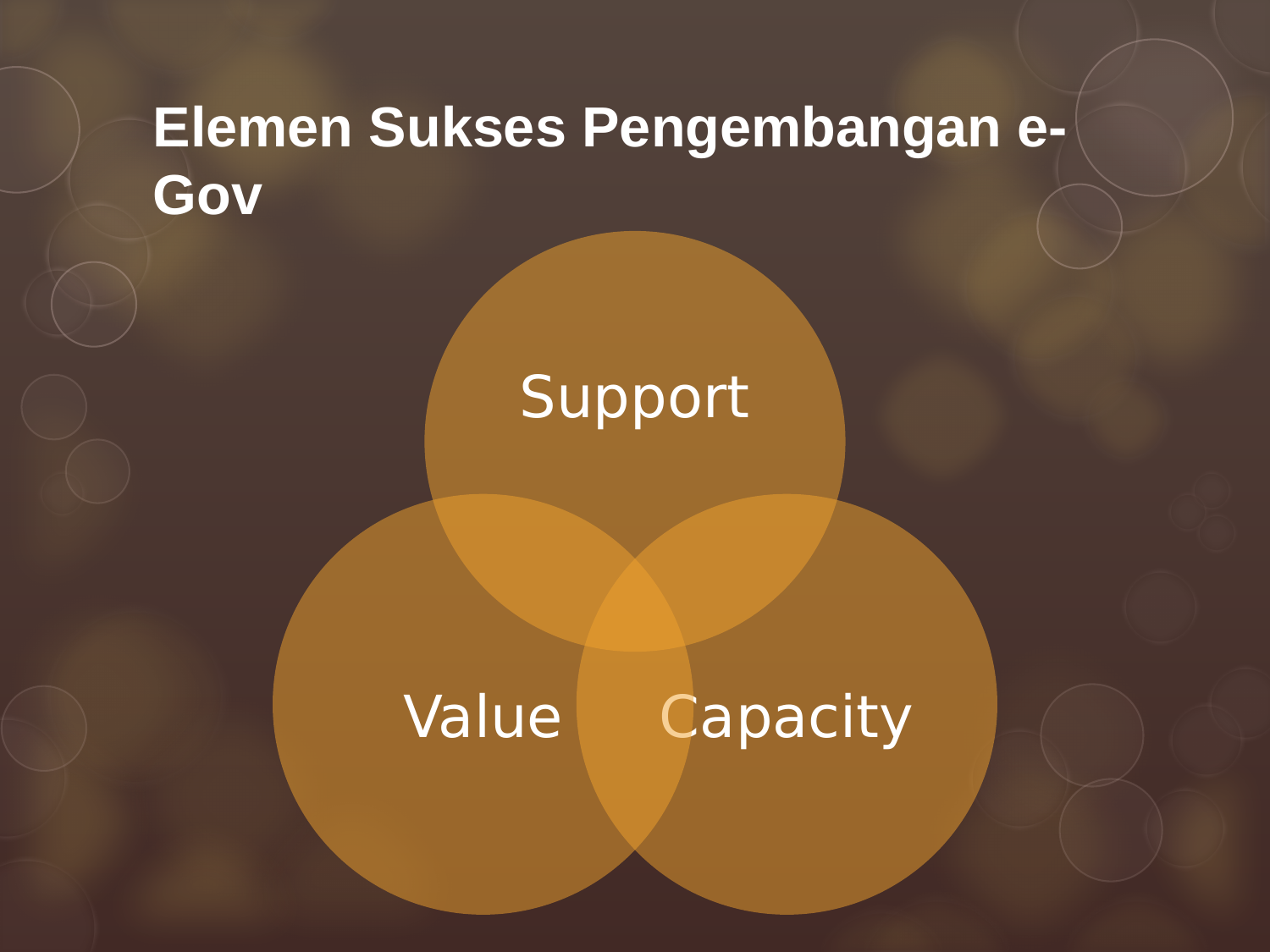

# Elemen Sukses Pengembangan e-Gov
Support
Capacity
Value